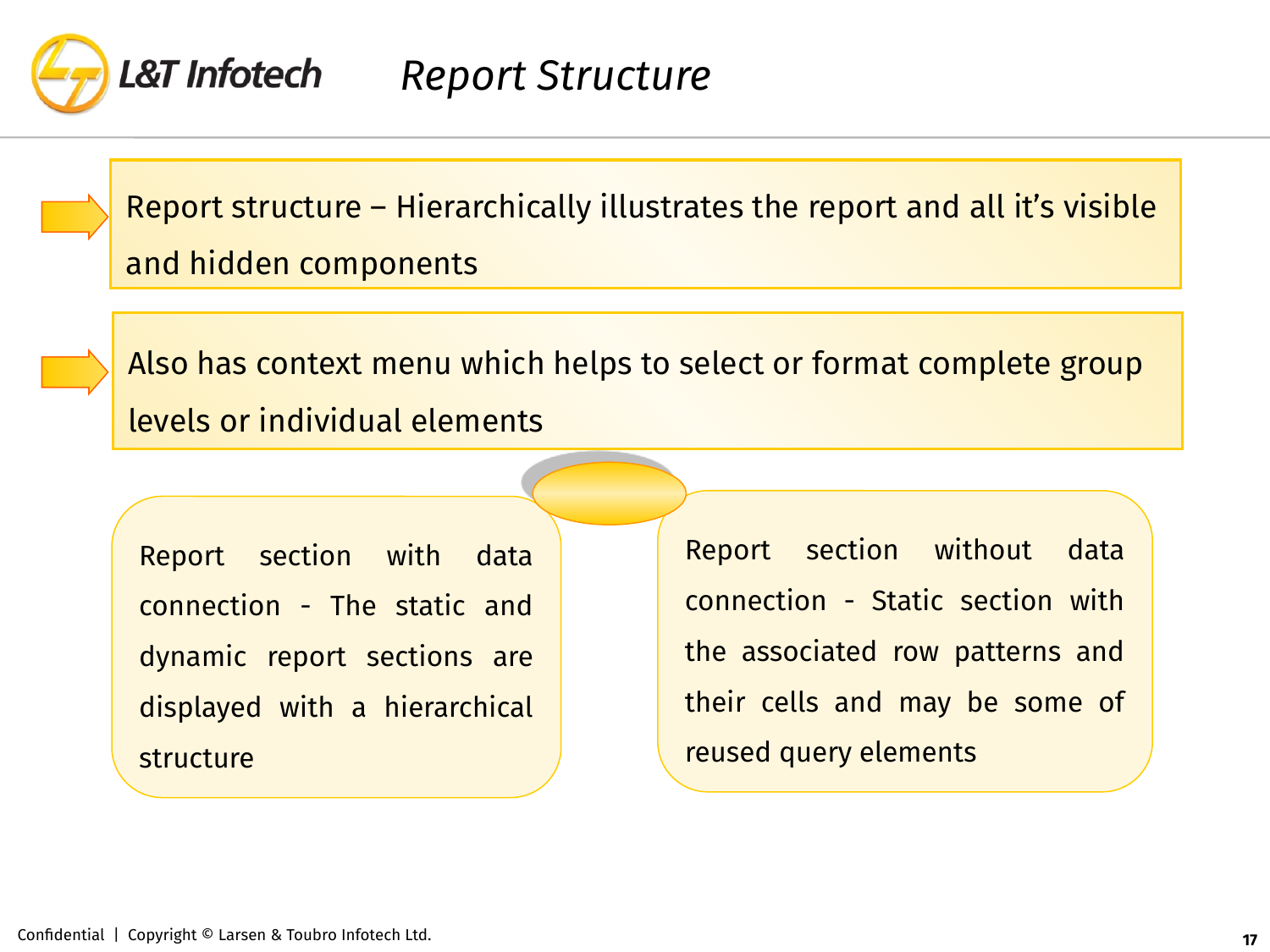

# Report Structure
Report structure – Hierarchically illustrates the report and all it’s visible and hidden components

Also has context menu which helps to select or format complete group levels or individual elements

Report section without data connection - Static section with the associated row patterns and their cells and may be some of reused query elements
Report section with data connection - The static and dynamic report sections are displayed with a hierarchical structure
Confidential  |  Copyright © Larsen & Toubro Infotech Ltd.
17